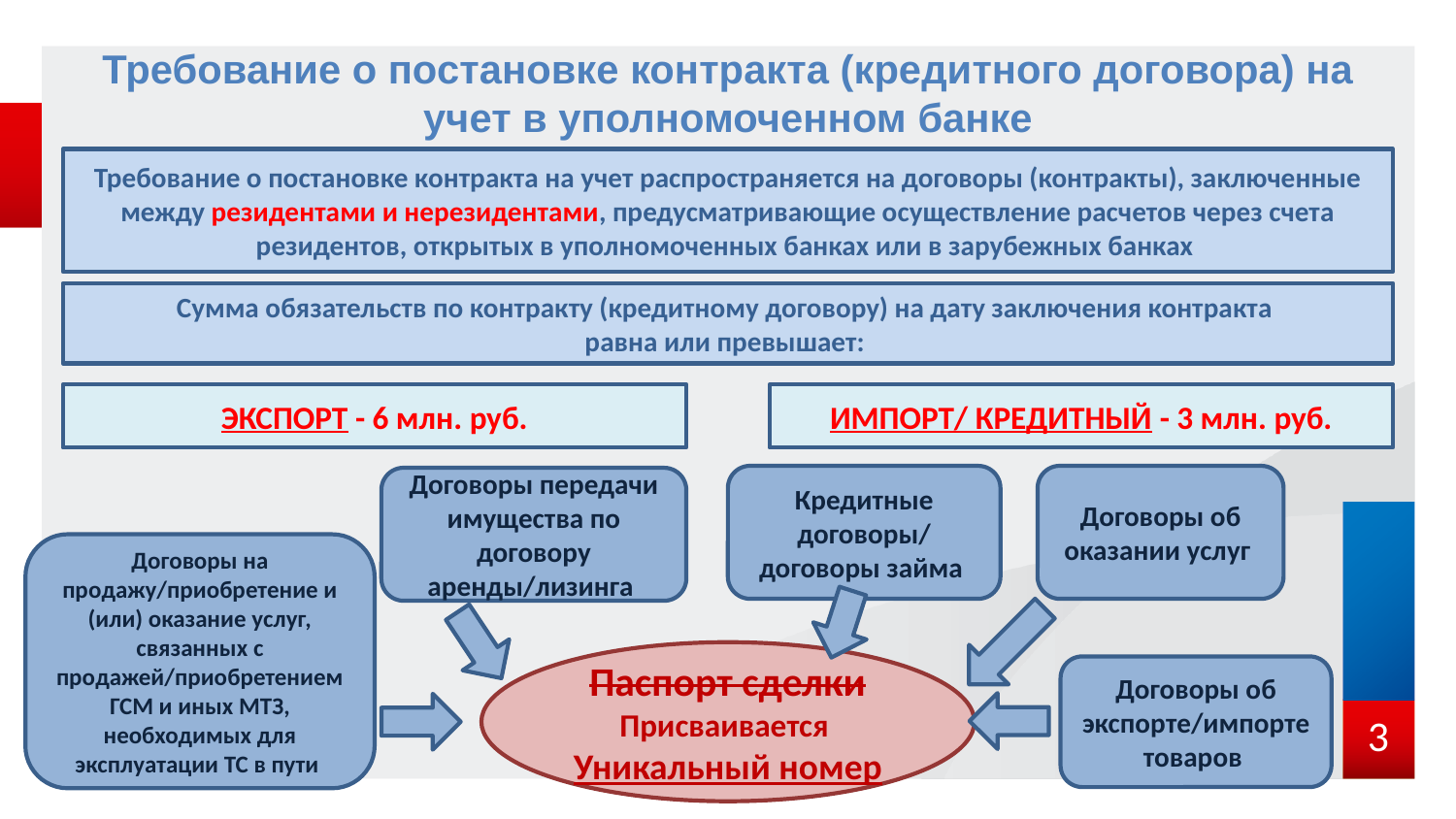

Требование о постановке контракта (кредитного договора) на учет в уполномоченном банке

Требование о постановке контракта на учет распространяется на договоры (контракты), заключенные между резидентами и нерезидентами, предусматривающие осуществление расчетов через счета резидентов, открытых в уполномоченных банках или в зарубежных банках

Сумма обязательств по контракту (кредитному договору) на дату заключения контракта
равна или превышает:
ЭКСПОРТ - 6 млн. руб.
ИМПОРТ/ КРЕДИТНЫЙ - 3 млн. руб.
Кредитные договоры/ договоры займа
Договоры об оказании услуг

Договоры передачи имущества по договору аренды/лизинга

Договоры на продажу/приобретение и (или) оказание услуг, связанных с продажей/приобретением ГСМ и иных МТЗ, необходимых для эксплуатации ТС в пути

Паспорт сделки Присваивается
Уникальный номер

Договоры об экспорте/импорте товаров

3